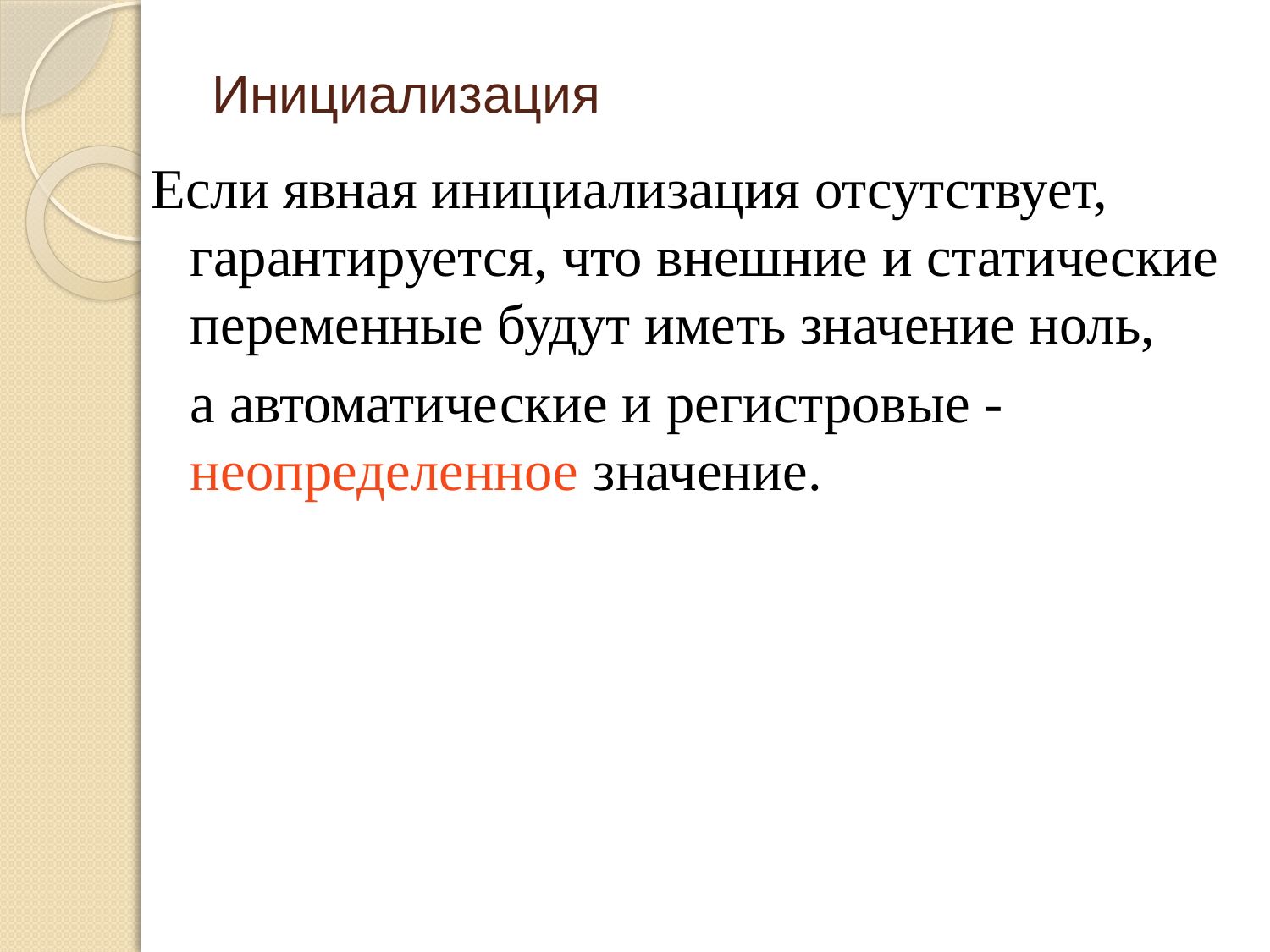

Инициализация
Если явная инициализация отсутствует, гарантируется, что внешние и статические переменные будут иметь значение ноль,
	а автоматические и регистровые - неопределенное значение.